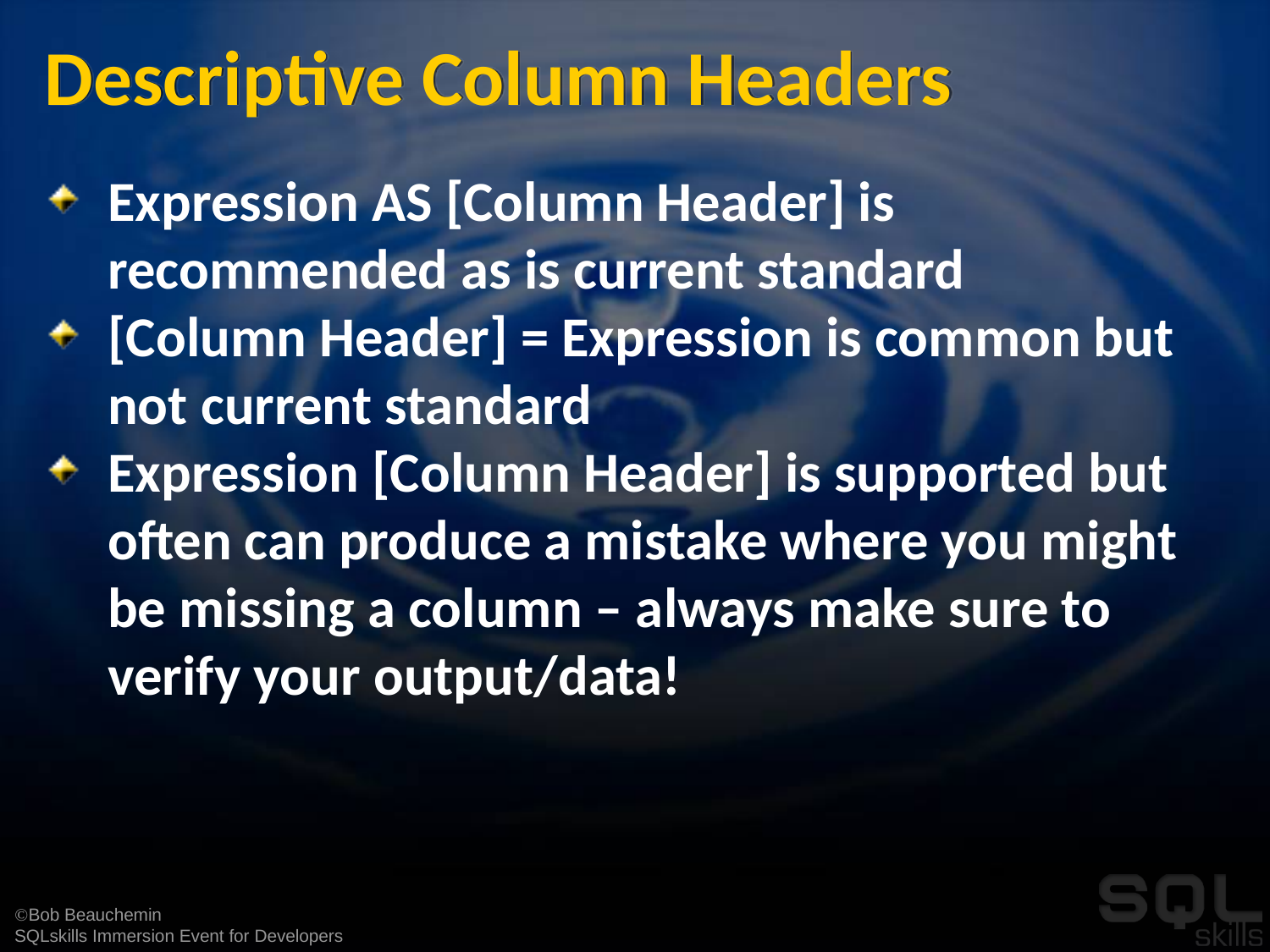

# Descriptive Column Headers
Expression AS [Column Header] is recommended as is current standard
[Column Header] = Expression is common but not current standard
Expression [Column Header] is supported but often can produce a mistake where you might be missing a column – always make sure to verify your output/data!